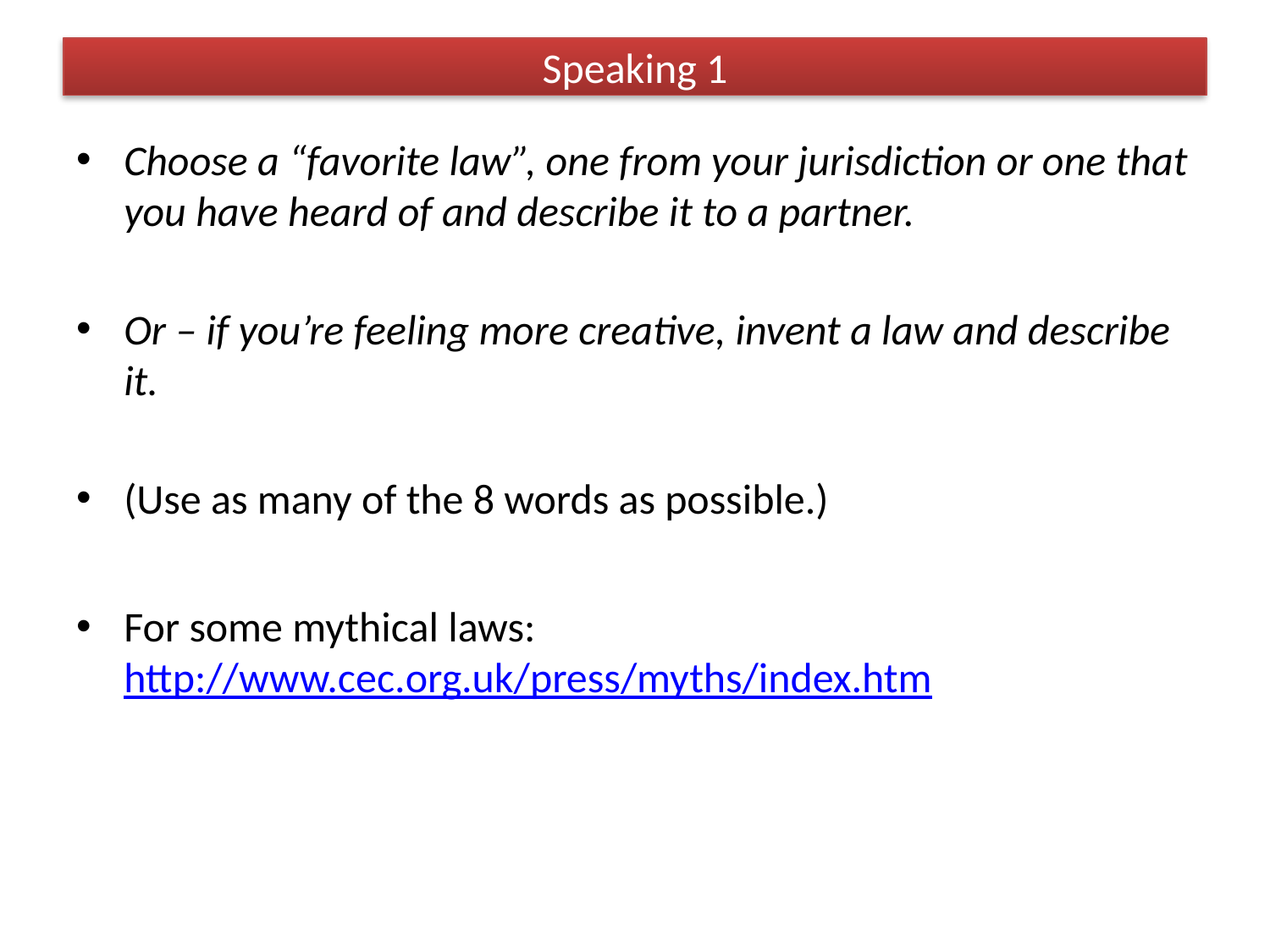

# Speaking 1
Choose a “favorite law”, one from your jurisdiction or one that you have heard of and describe it to a partner.

Or – if you’re feeling more creative, invent a law and describe it.

(Use as many of the 8 words as possible.)

For some mythical laws: http://www.cec.org.uk/press/myths/index.htm